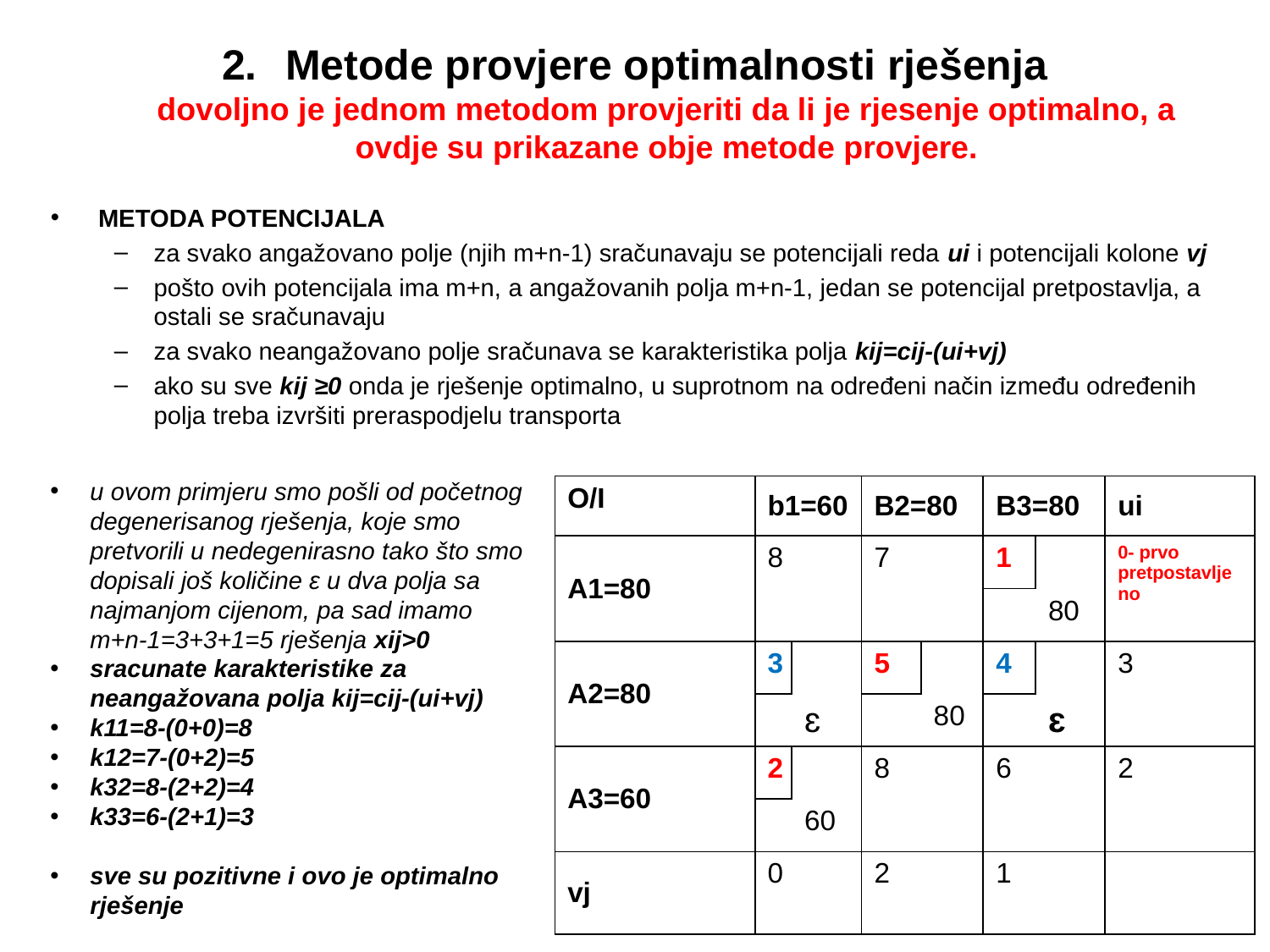

# Metode provjere optimalnosti rješenja dovoljno je jednom metodom provjeriti da li je rjesenje optimalno, a ovdje su prikazane obje metode provjere.
METODA POTENCIJALA
za svako angažovano polje (njih m+n-1) sračunavaju se potencijali reda ui i potencijali kolone vj
pošto ovih potencijala ima m+n, a angažovanih polja m+n-1, jedan se potencijal pretpostavlja, a ostali se sračunavaju
za svako neangažovano polje sračunava se karakteristika polja kij=cij-(ui+vj)
ako su sve kij ≥0 onda je rješenje optimalno, u suprotnom na određeni način između određenih polja treba izvršiti preraspodjelu transporta
u ovom primjeru smo pošli od početnog degenerisanog rješenja, koje smo pretvorili u nedegenirasno tako što smo dopisali još količine ɛ u dva polja sa najmanjom cijenom, pa sad imamo m+n-1=3+3+1=5 rješenja xij>0
sracunate karakteristike za neangažovana polja kij=cij-(ui+vj)
k11=8-(0+0)=8
k12=7-(0+2)=5
k32=8-(2+2)=4
k33=6-(2+1)=3

sve su pozitivne i ovo je optimalno rješenje

| O/I | b1=60 |  | B2=80 |  | B3=80 |  | ui |
| --- | --- | --- | --- | --- | --- | --- | --- |
| A1=80 | 8 |  | 7 |  | 1 |  | 0- prvo pretpostavljeno |
|  |  |  |  |  |  | 80 |  |
| A2=80 | 3 |  | 5 |  | 4 |  | 3 |
|  |  | ɛ |  | 80 |  | ɛ |  |
| A3=60 | 2 |  | 8 |  | 6 |  | 2 |
|  |  | 60 |  |  |  |  |  |
| vj | 0 |  | 2 |  | 1 |  |  |